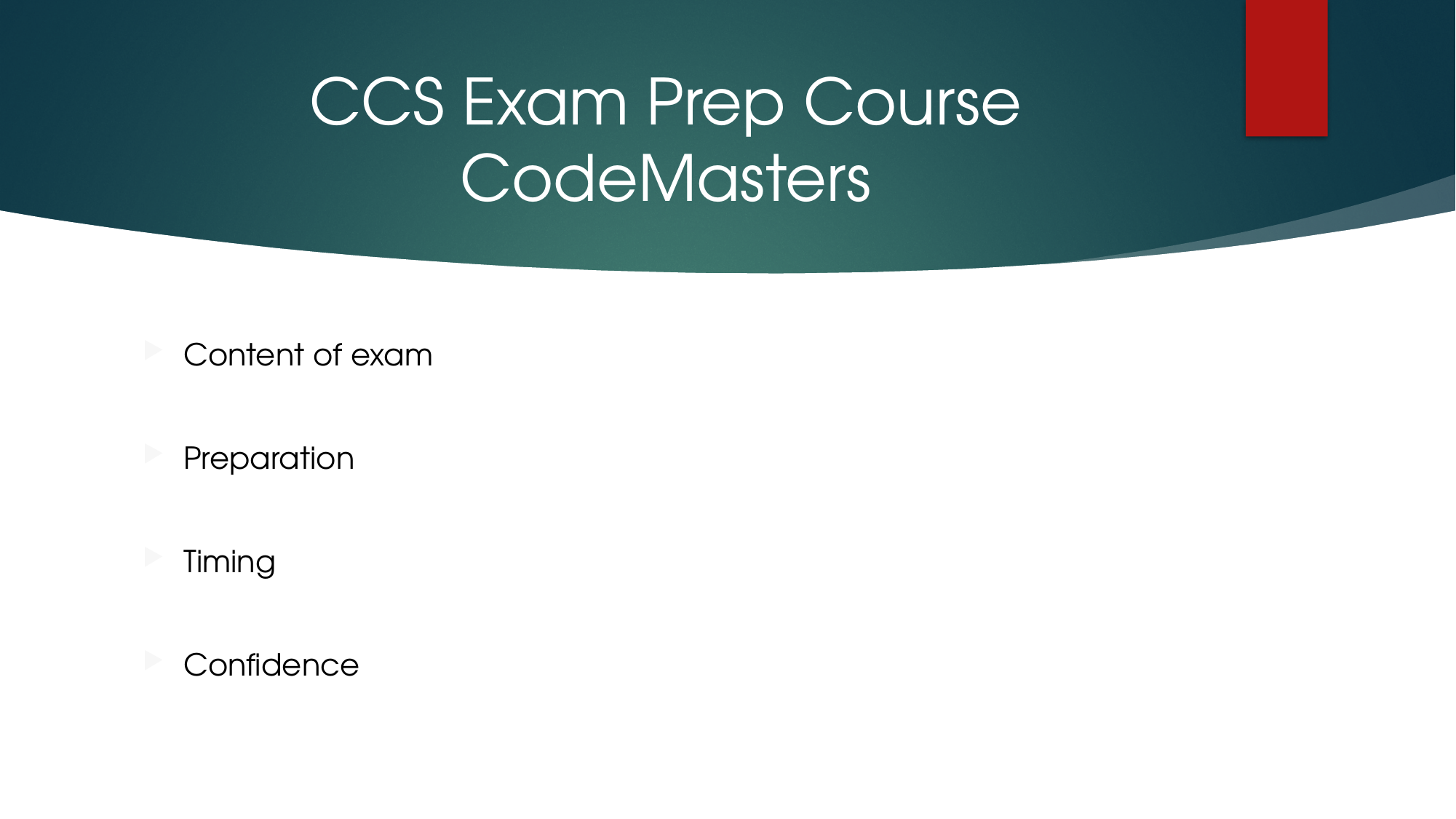

# CCS Exam Prep Course CodeMasters

Content of exam

Preparation

Timing

Confidence